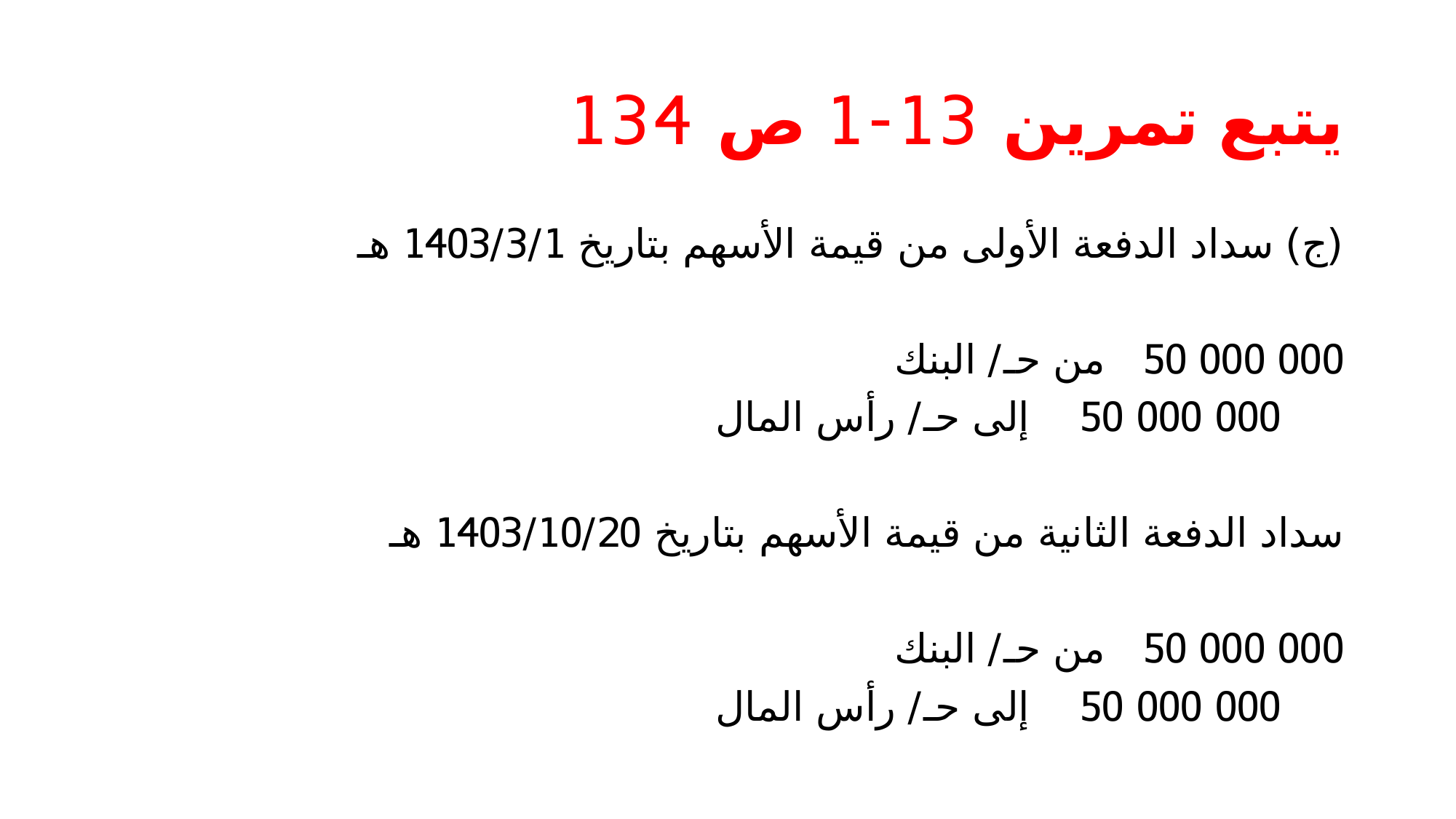

# يتبع تمرين 13-1 ص 134
(ج) سداد الدفعة الأولى من قيمة الأسهم بتاريخ 1403/3/1 هـ

000 000 50   من حـ/ البنك
     000 000 50    إلى حـ/ رأس المال

سداد الدفعة الثانية من قيمة الأسهم بتاريخ 1403/10/20 هـ

000 000 50   من حـ/ البنك
     000 000 50    إلى حـ/ رأس المال